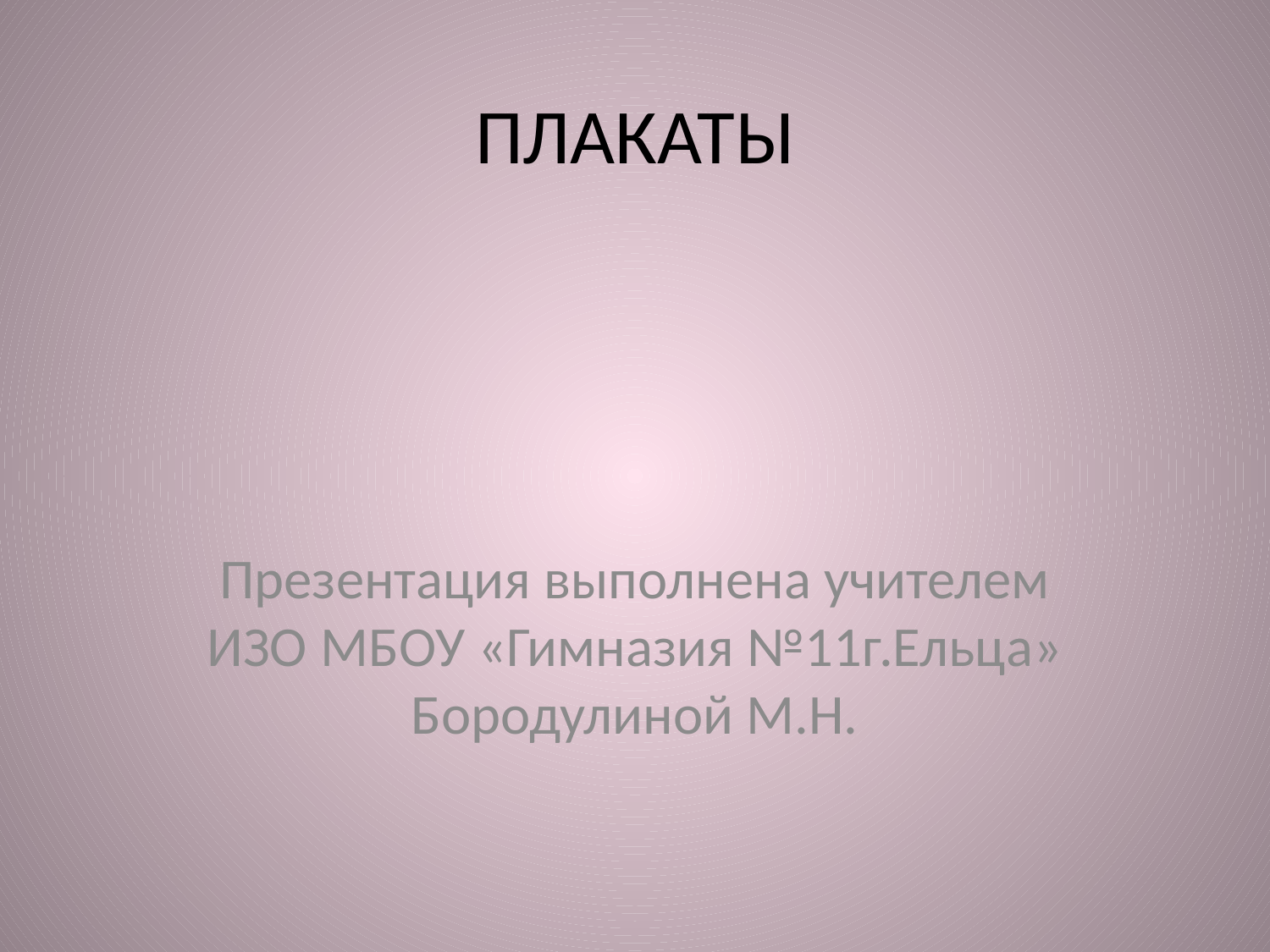

# ПЛАКАТЫ
Презентация выполнена учителем ИЗО МБОУ «Гимназия №11г.Ельца» Бородулиной М.Н.